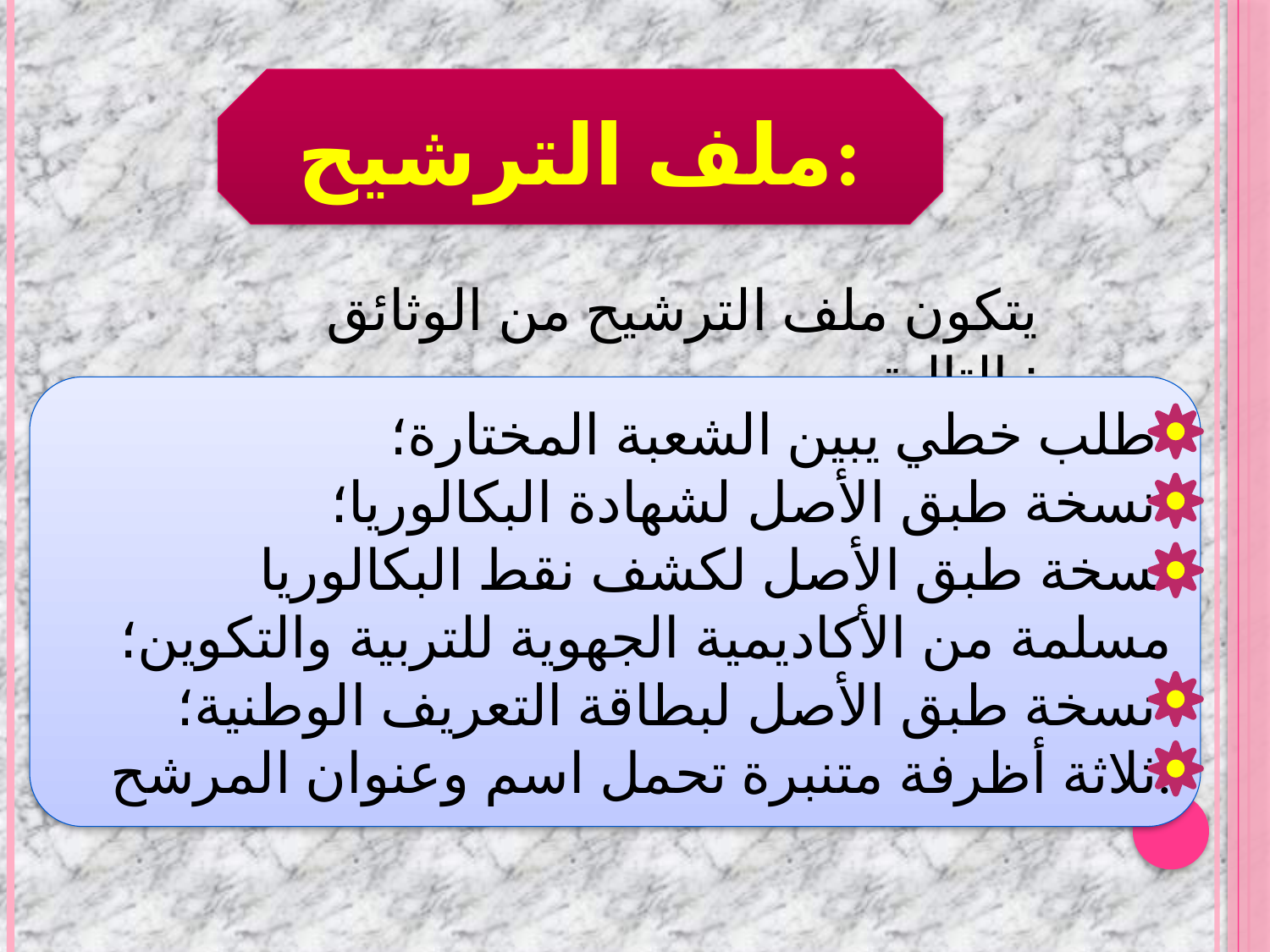

ملف الترشیح:
یتكون ملف الترشیح من الوثائق التالیة :
   طلب خطي یبین الشعبة المختارة؛
   نسخة طبق الأصل لشھادة البكالوریا؛
   نسخة طبق الأصل لكشف نقط البكالوریا مسلمة من الأكادیمیة الجھویة للتربیة والتكوین؛
   نسخة طبق الأصل لبطاقة التعریف الوطنیة؛
   ثلاثة أظرفة متنبرة تحمل اسم وعنوان المرشح.